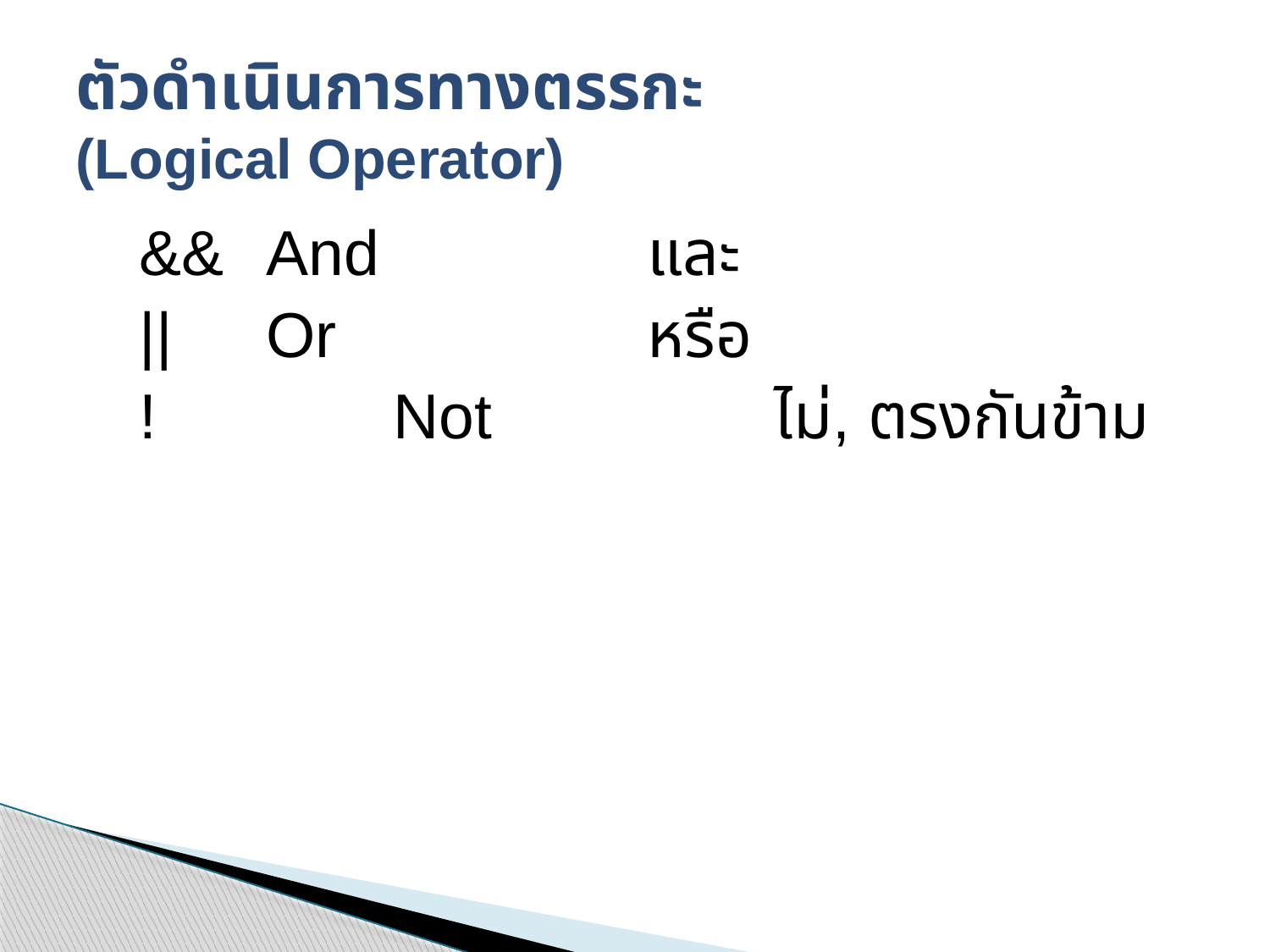

# ตัวดำเนินการทางตรรกะ (Logical Operator)
&& 	And 		และ
|| 	Or  			หรือ
!  		Not  		ไม่, ตรงกันข้าม